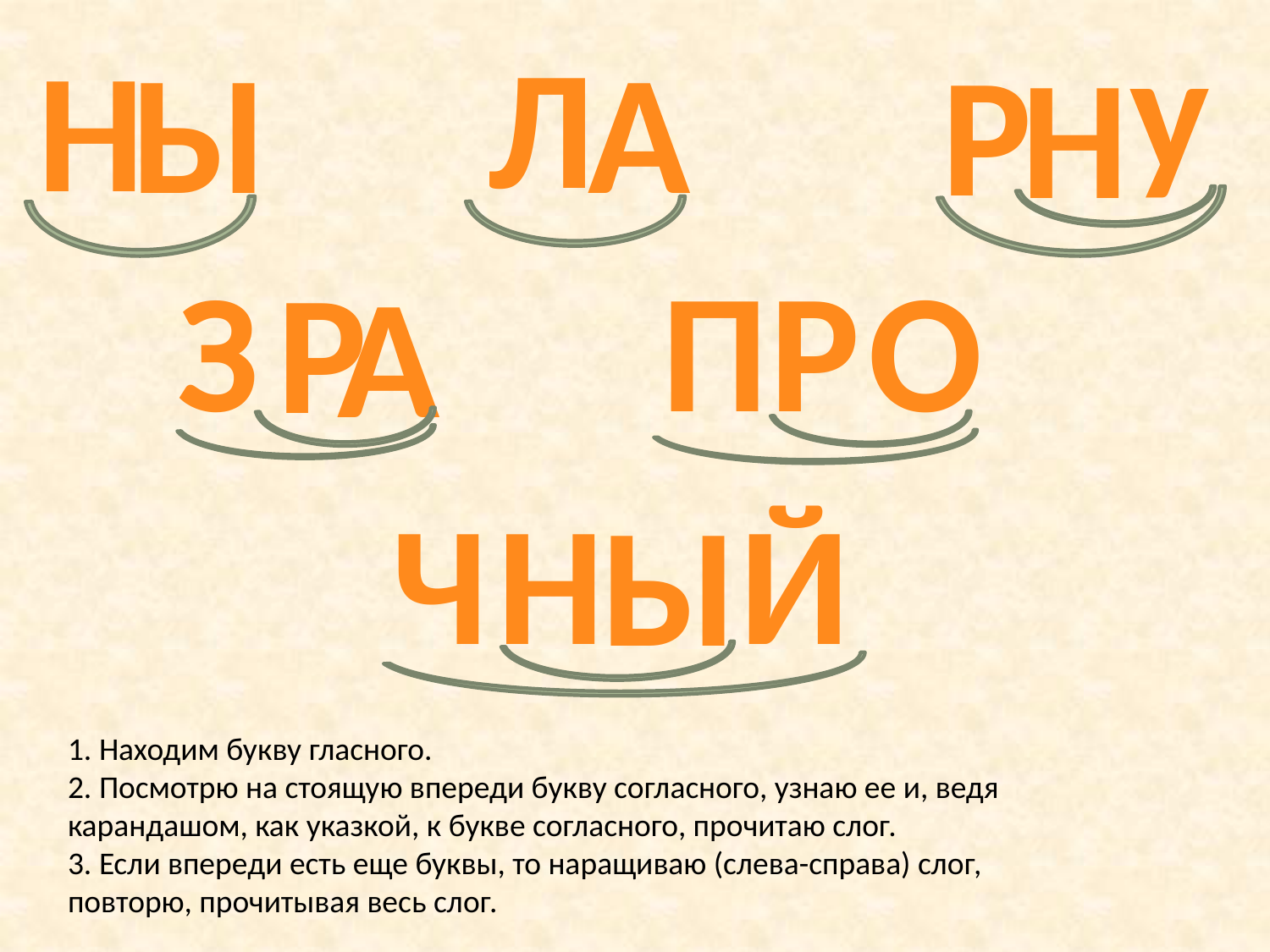

у
Л
Н
Ы
А
Р
Н

З
П
Р
О
Р
А

Ч
Н
Й
Ы

# 1. Находим букву гласного. 2. Посмотрю на стоящую впереди букву согласного, узнаю ее и, ведя карандашом, как указкой, к букве согласного, прочитаю слог. 3. Если впереди есть еще буквы, то наращиваю (слева-справа) слог, повторю, прочитывая весь слог.